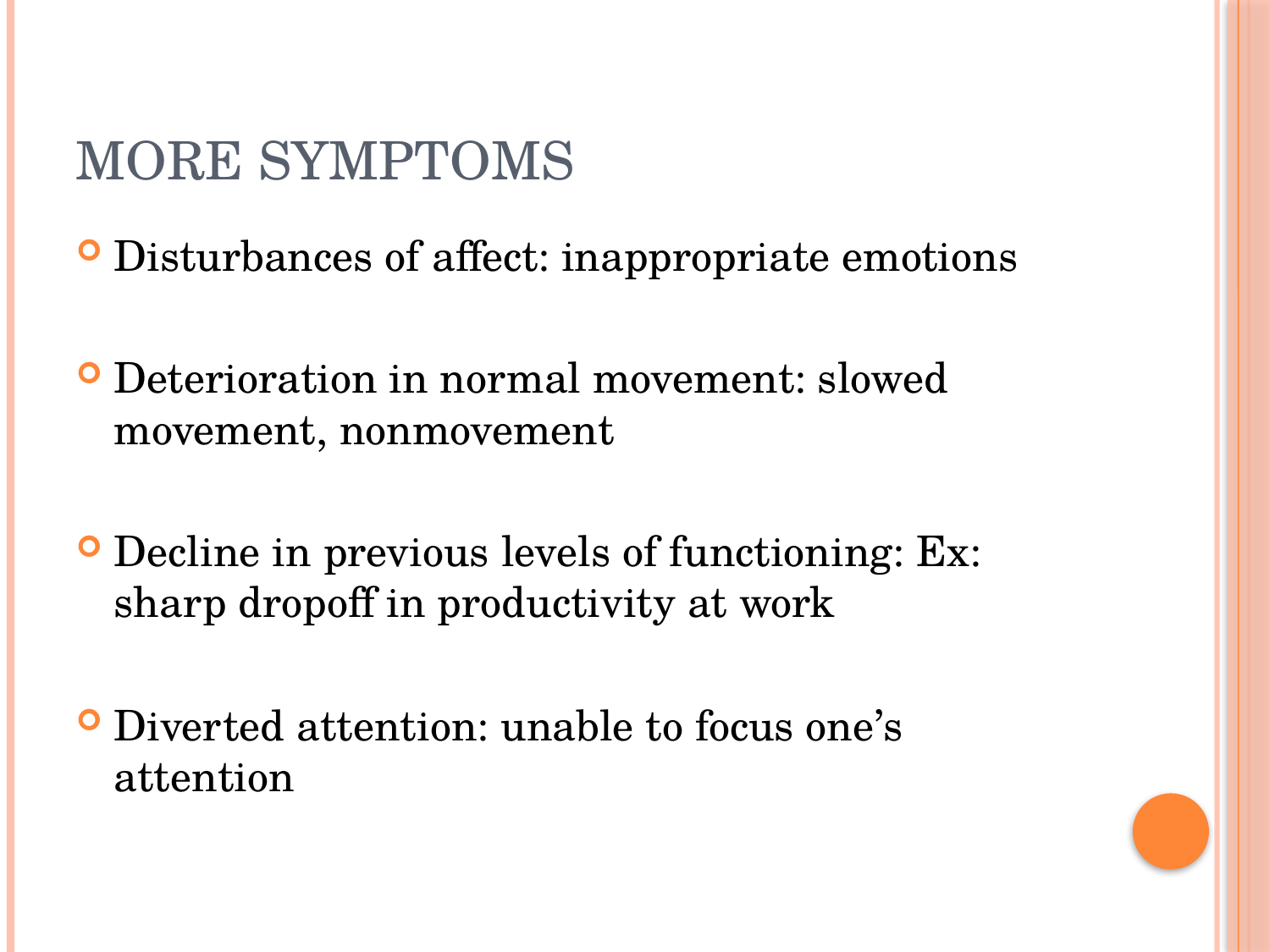

# MORE SYMPTOMS
Disturbances of affect: inappropriate emotions

Deterioration in normal movement: slowed movement, nonmovement

Decline in previous levels of functioning: Ex: sharp dropoff in productivity at work

Diverted attention: unable to focus one’s attention